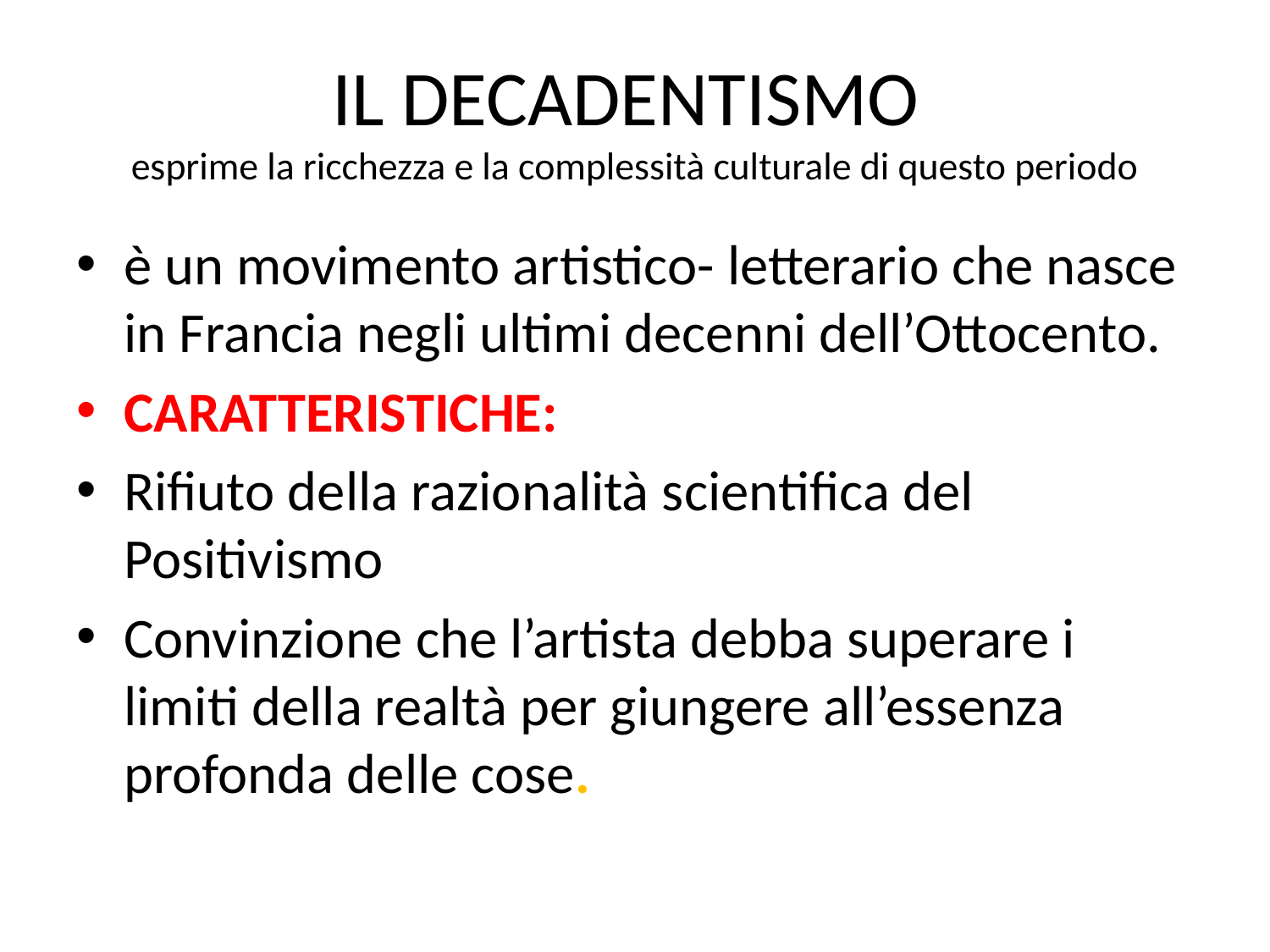

# IL DECADENTISMO esprime la ricchezza e la complessità culturale di questo periodo
è un movimento artistico- letterario che nasce in Francia negli ultimi decenni dell’Ottocento.
CARATTERISTICHE:
Rifiuto della razionalità scientifica del Positivismo
Convinzione che l’artista debba superare i limiti della realtà per giungere all’essenza profonda delle cose.